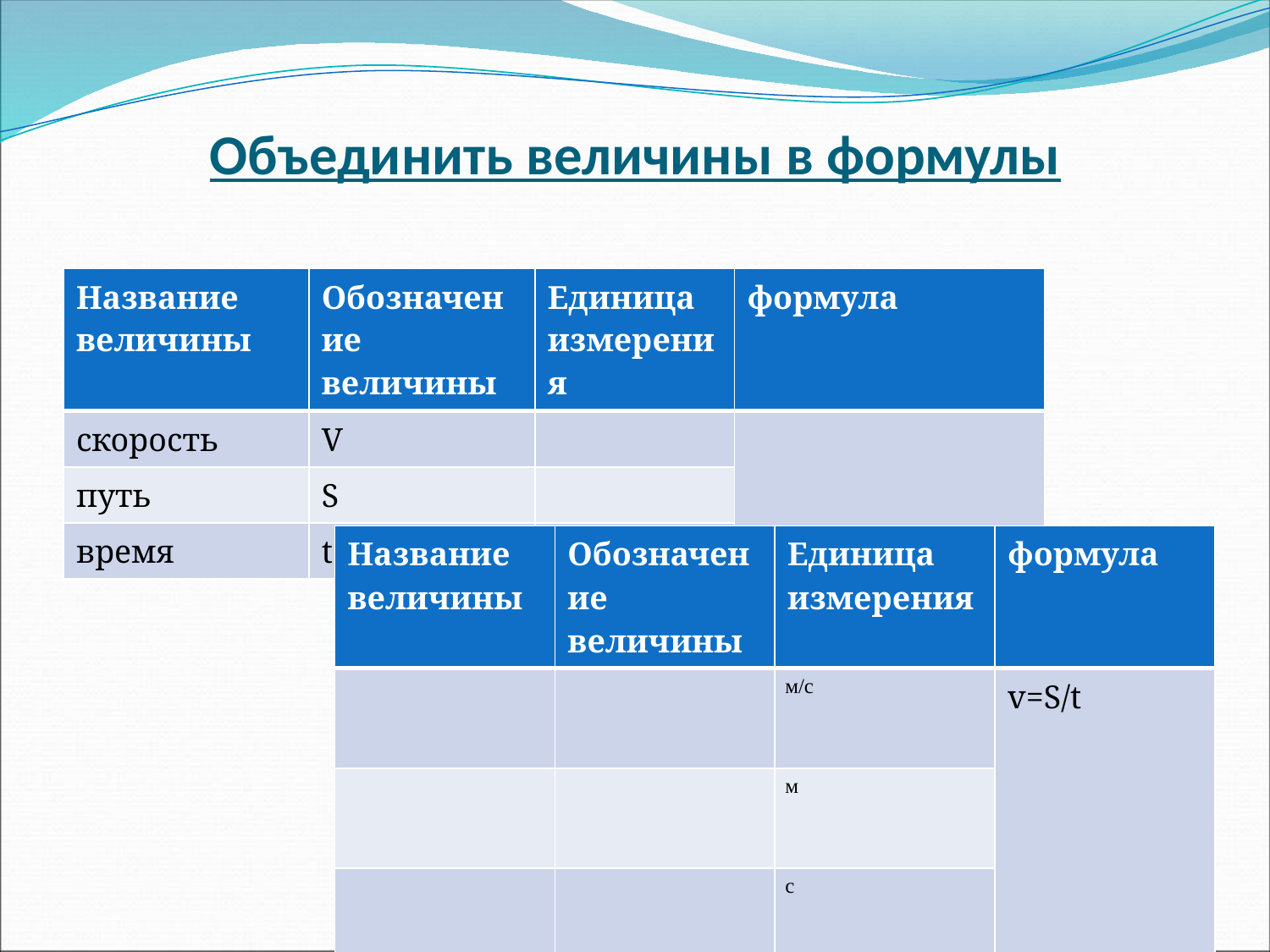

# Объединить величины в формулы
| Название величины | Обозначение величины | Единица измерения | формула |
| --- | --- | --- | --- |
| скорость | V |  |  |
| путь | S |  |  |
| время | t |  |  |
| Название величины | Обозначение величины | Единица измерения | формула |
| --- | --- | --- | --- |
|  |  | м/с | v=S/t |
|  |  | м |  |
|  |  | с |  |